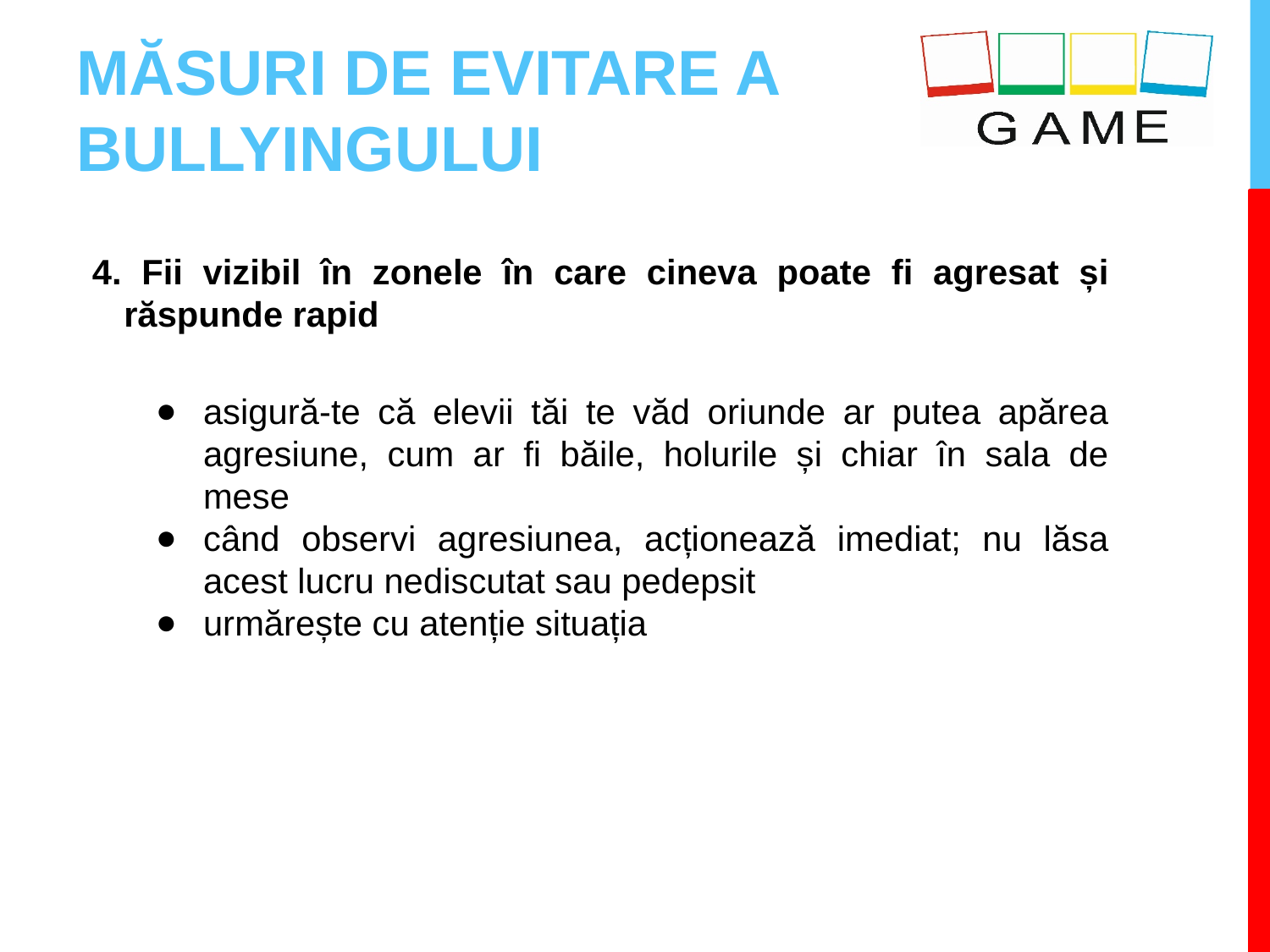

# MĂSURI DE EVITARE A BULLYINGULUI
4. Fii vizibil în zonele în care cineva poate fi agresat și răspunde rapid

asigură-te că elevii tăi te văd oriunde ar putea apărea agresiune, cum ar fi băile, holurile și chiar în sala de mese
când observi agresiunea, acționează imediat; nu lăsa acest lucru nediscutat sau pedepsit
urmărește cu atenție situația